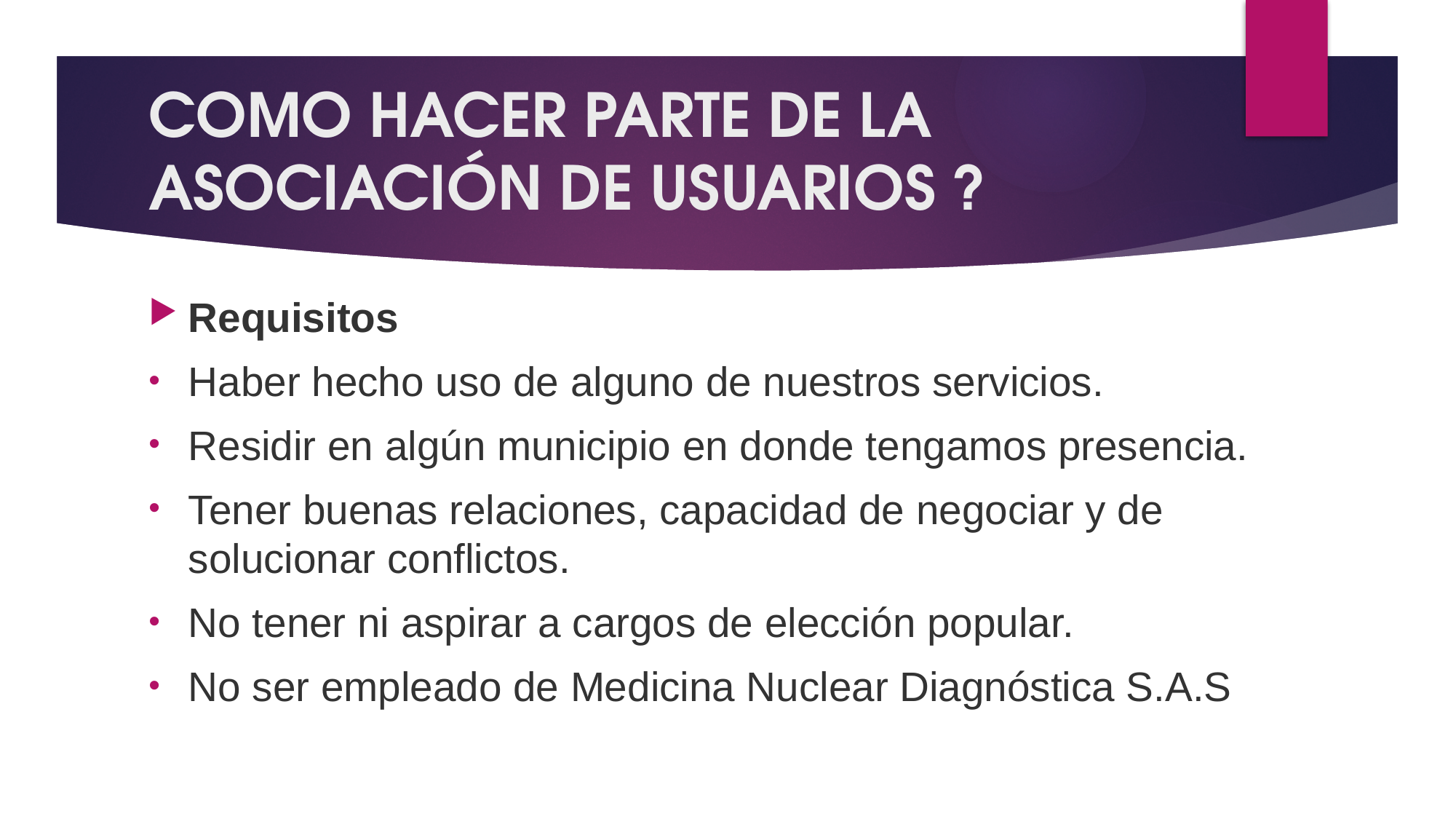

# COMO HACER PARTE DE LA ASOCIACIÓN DE USUARIOS ?
Requisitos
Haber hecho uso de alguno de nuestros servicios.
Residir en algún municipio en donde tengamos presencia.
Tener buenas relaciones, capacidad de negociar y de solucionar conflictos.
No tener ni aspirar a cargos de elección popular.
No ser empleado de Medicina Nuclear Diagnóstica S.A.S